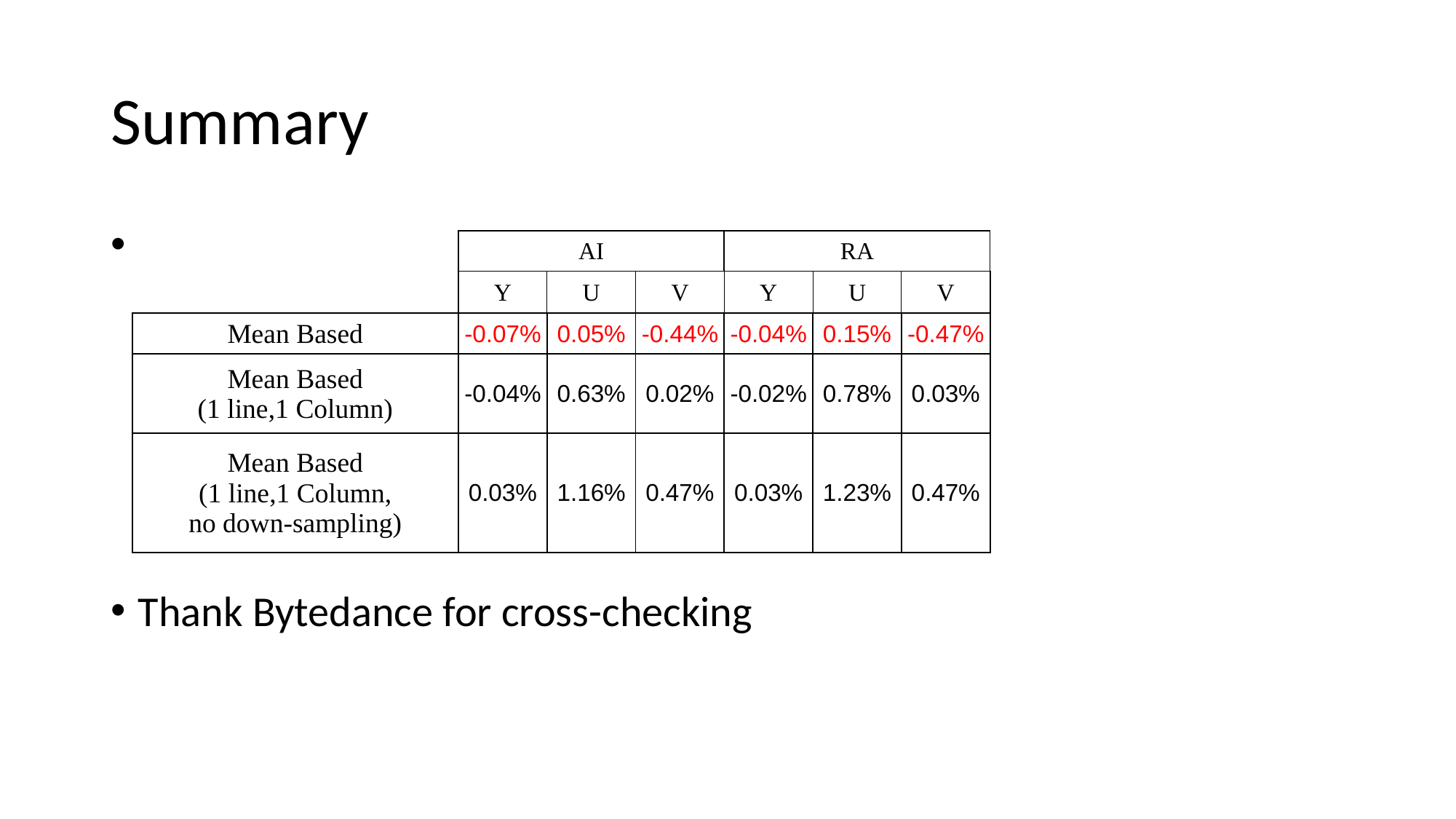

# Summary

Thank Bytedance for cross-checking
|  | AI |  |  | RA |  |  |
| --- | --- | --- | --- | --- | --- | --- |
|  | Y | U | V | Y | U | V |
| Mean Based | -0.07% | 0.05% | -0.44% | -0.04% | 0.15% | -0.47% |
| Mean Based (1 line,1 Column) | -0.04% | 0.63% | 0.02% | -0.02% | 0.78% | 0.03% |
| Mean Based (1 line,1 Column, no down-sampling) | 0.03% | 1.16% | 0.47% | 0.03% | 1.23% | 0.47% |